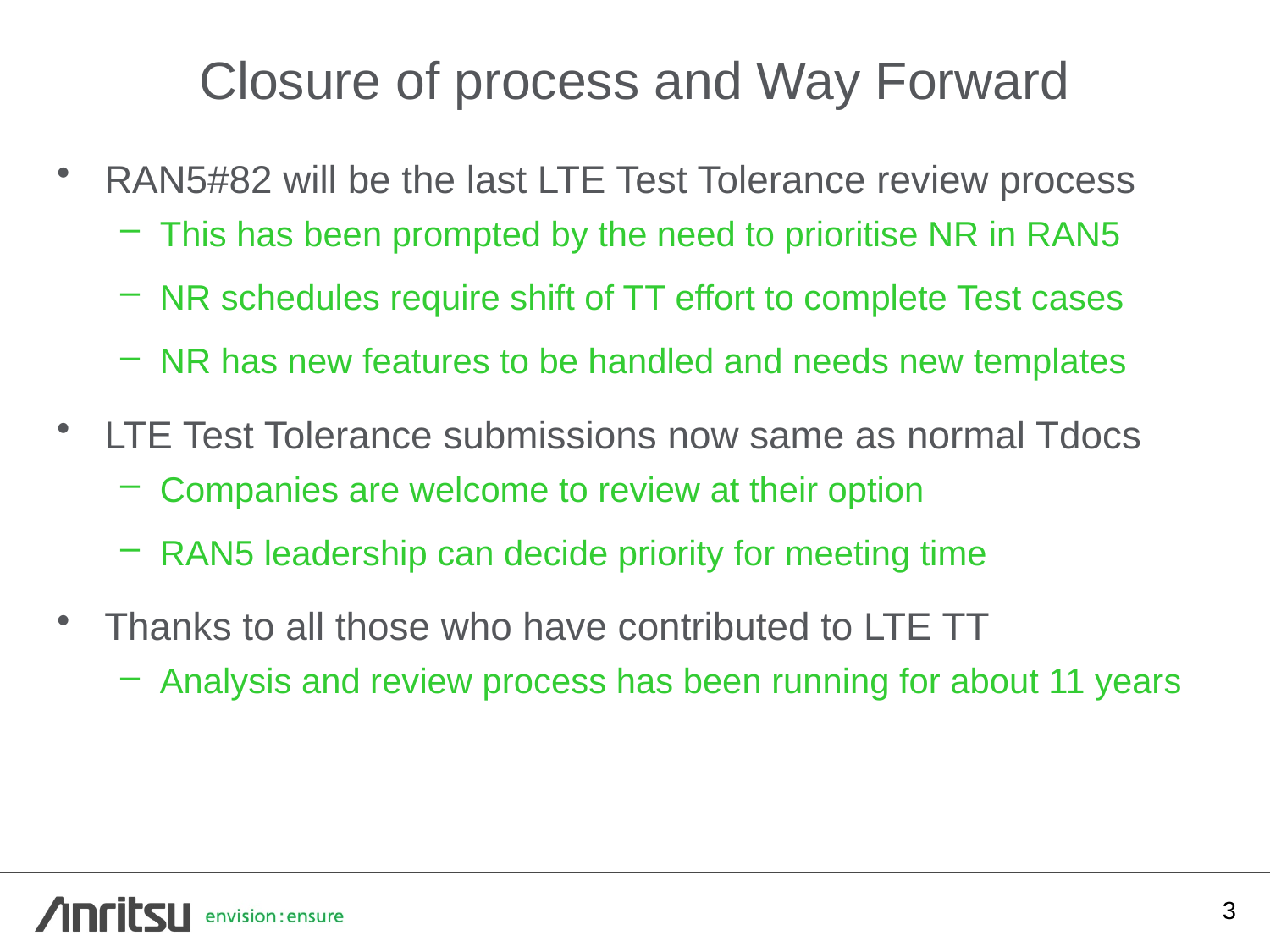

# Closure of process and Way Forward
RAN5#82 will be the last LTE Test Tolerance review process
This has been prompted by the need to prioritise NR in RAN5
NR schedules require shift of TT effort to complete Test cases
NR has new features to be handled and needs new templates
LTE Test Tolerance submissions now same as normal Tdocs
Companies are welcome to review at their option
RAN5 leadership can decide priority for meeting time
Thanks to all those who have contributed to LTE TT
Analysis and review process has been running for about 11 years

3